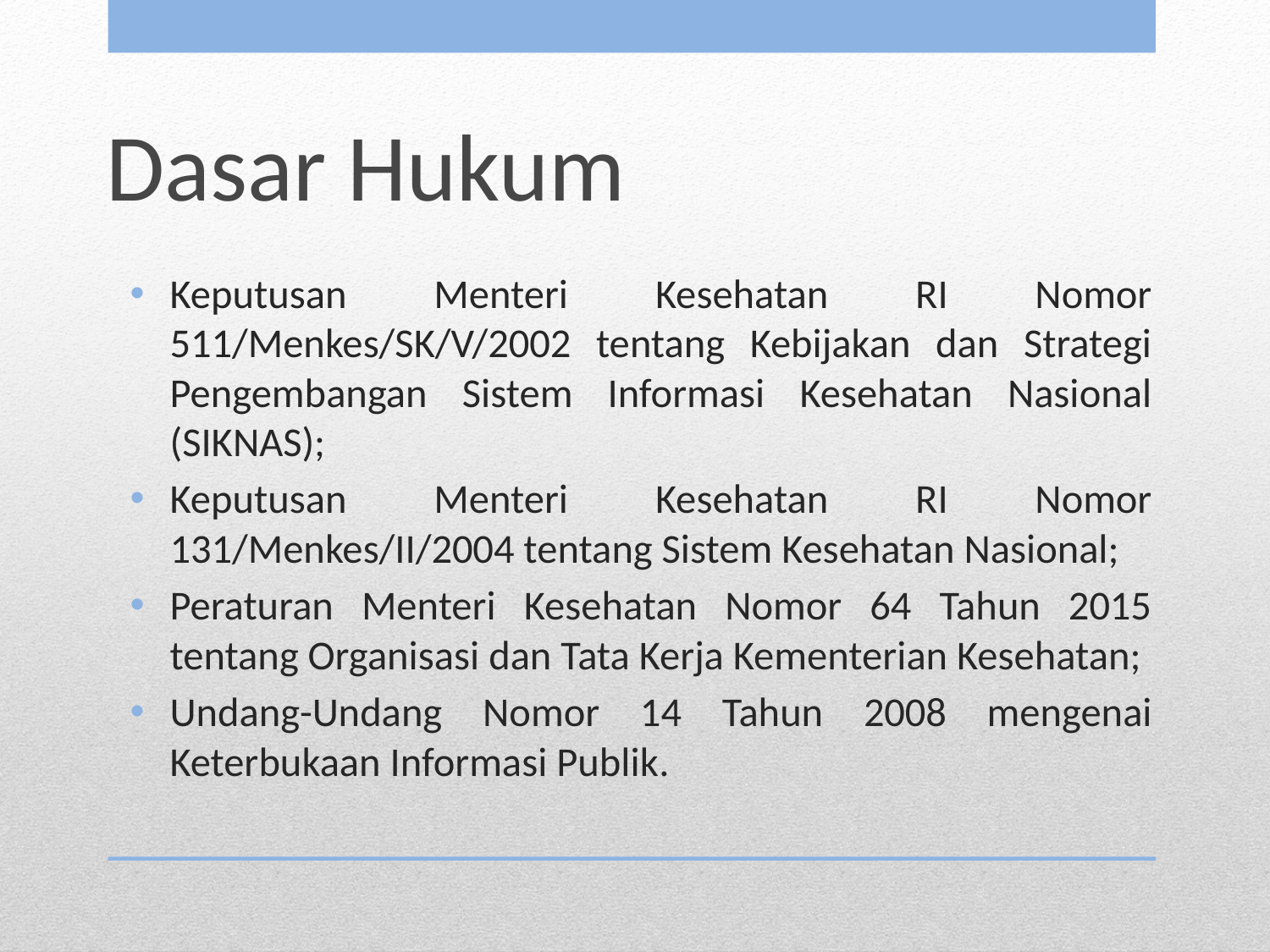

# Dasar Hukum
Keputusan Menteri Kesehatan RI Nomor 511/Menkes/SK/V/2002 tentang Kebijakan dan Strategi Pengembangan Sistem Informasi Kesehatan Nasional (SIKNAS);
Keputusan Menteri Kesehatan RI Nomor 131/Menkes/II/2004 tentang Sistem Kesehatan Nasional;
Peraturan Menteri Kesehatan Nomor 64 Tahun 2015 tentang Organisasi dan Tata Kerja Kementerian Kesehatan;
Undang-Undang Nomor 14 Tahun 2008 mengenai Keterbukaan Informasi Publik.